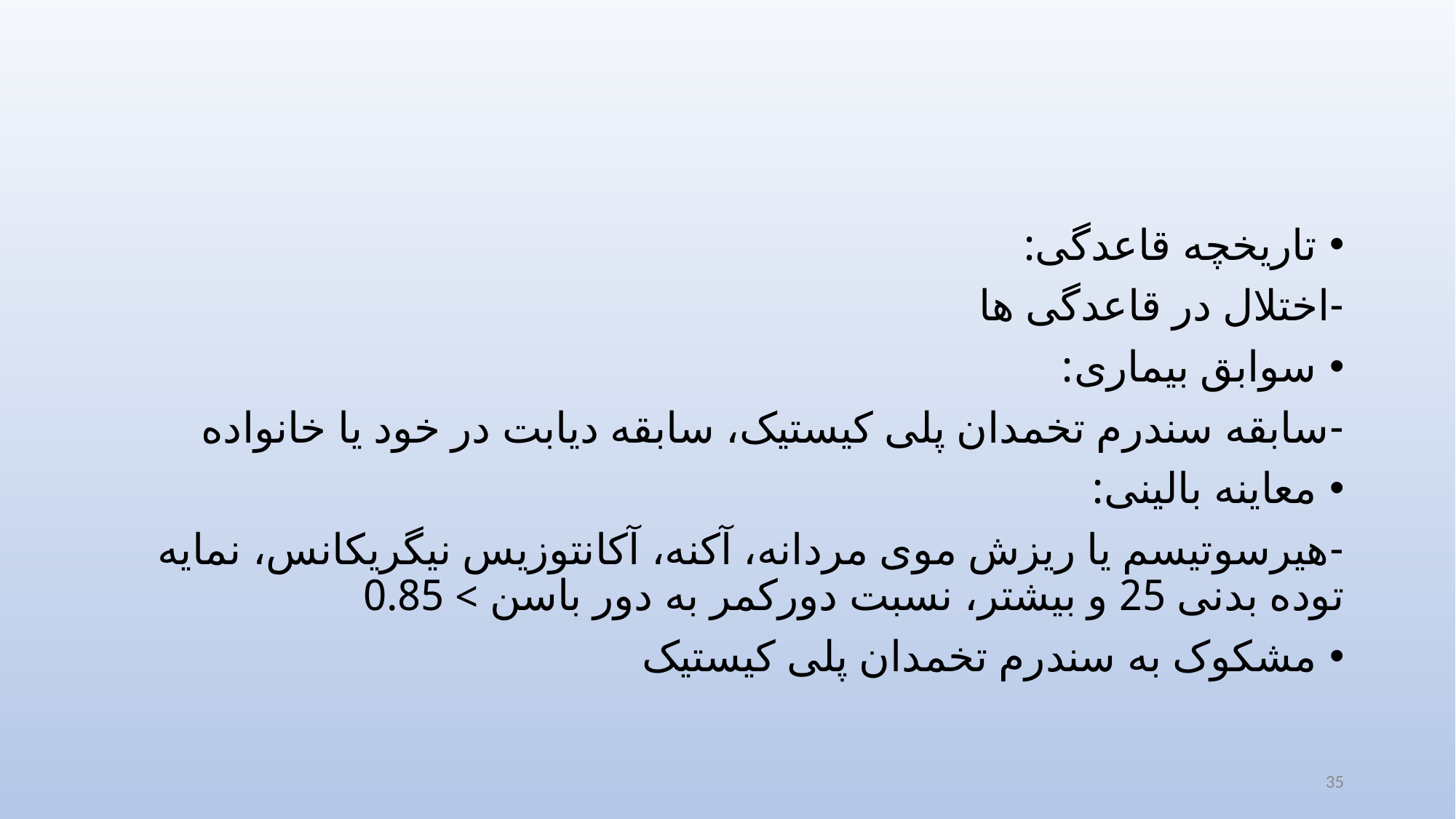

#
تاریخچه قاعدگی:
-اختلال در قاعدگی ها
سوابق بیماری:
-سابقه سندرم تخمدان پلی کیستیک، سابقه دیابت در خود یا خانواده
معاینه بالینی:
-هیرسوتیسم یا ریزش موی مردانه، آکنه، آکانتوزیس نیگریکانس، نمایه توده بدنی 25 و بیشتر، نسبت دورکمر به دور باسن > 0.85
مشکوک به سندرم تخمدان پلی کیستیک
35